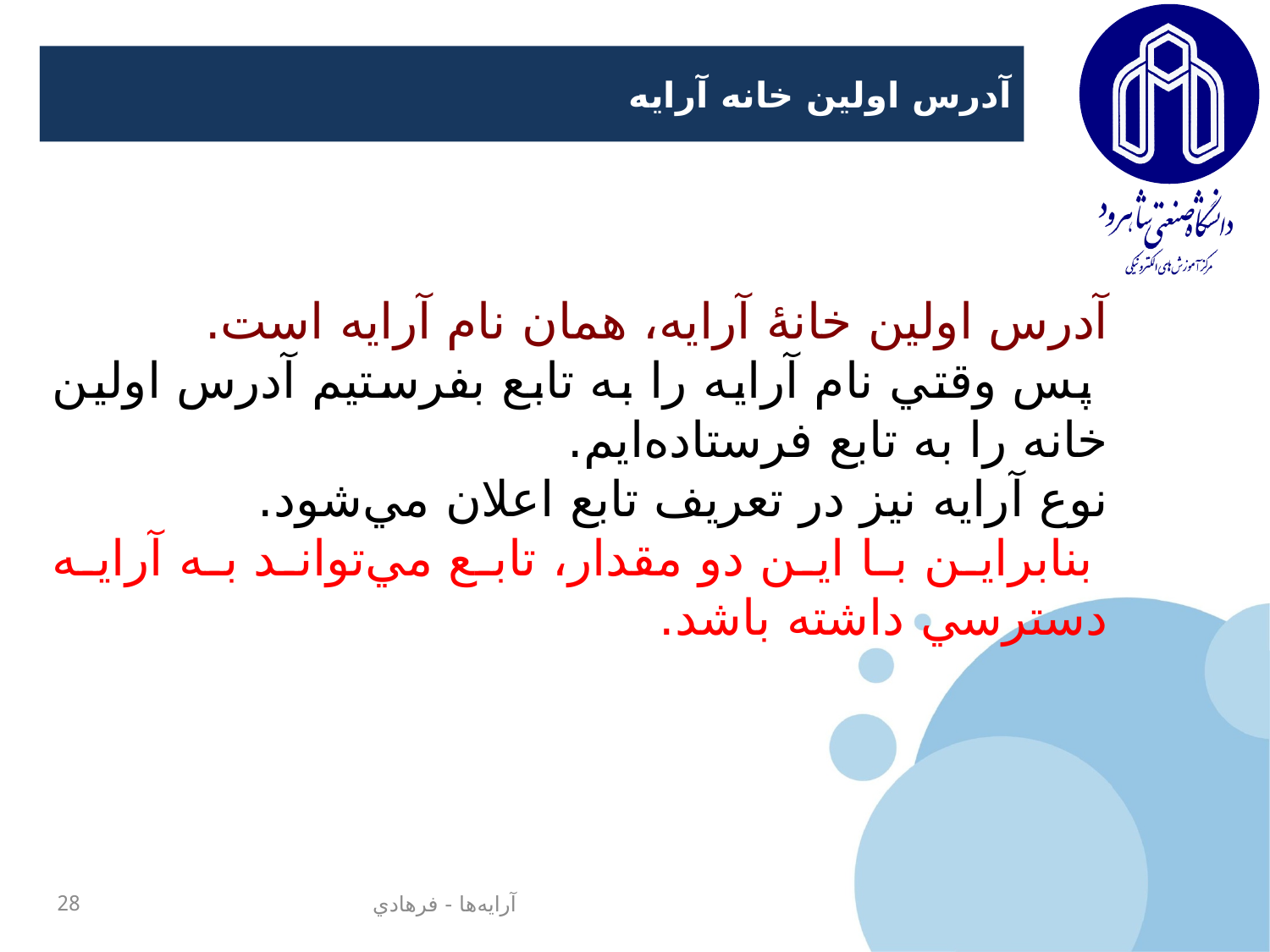

# آدرس اولين خانه آرايه
آدرس اولين خانۀ آرايه، همان نام آرايه است.
 پس وقتي نام آرايه را به تابع بفرستيم آدرس اولين خانه را به تابع فرستاده‌ايم.
نوع آرايه نيز در تعريف تابع اعلان مي‌شود.
 بنابراين با اين دو مقدار، تابع مي‌تواند به آرايه دسترسي داشته باشد.
28
آرايه‌ها - فرهادي